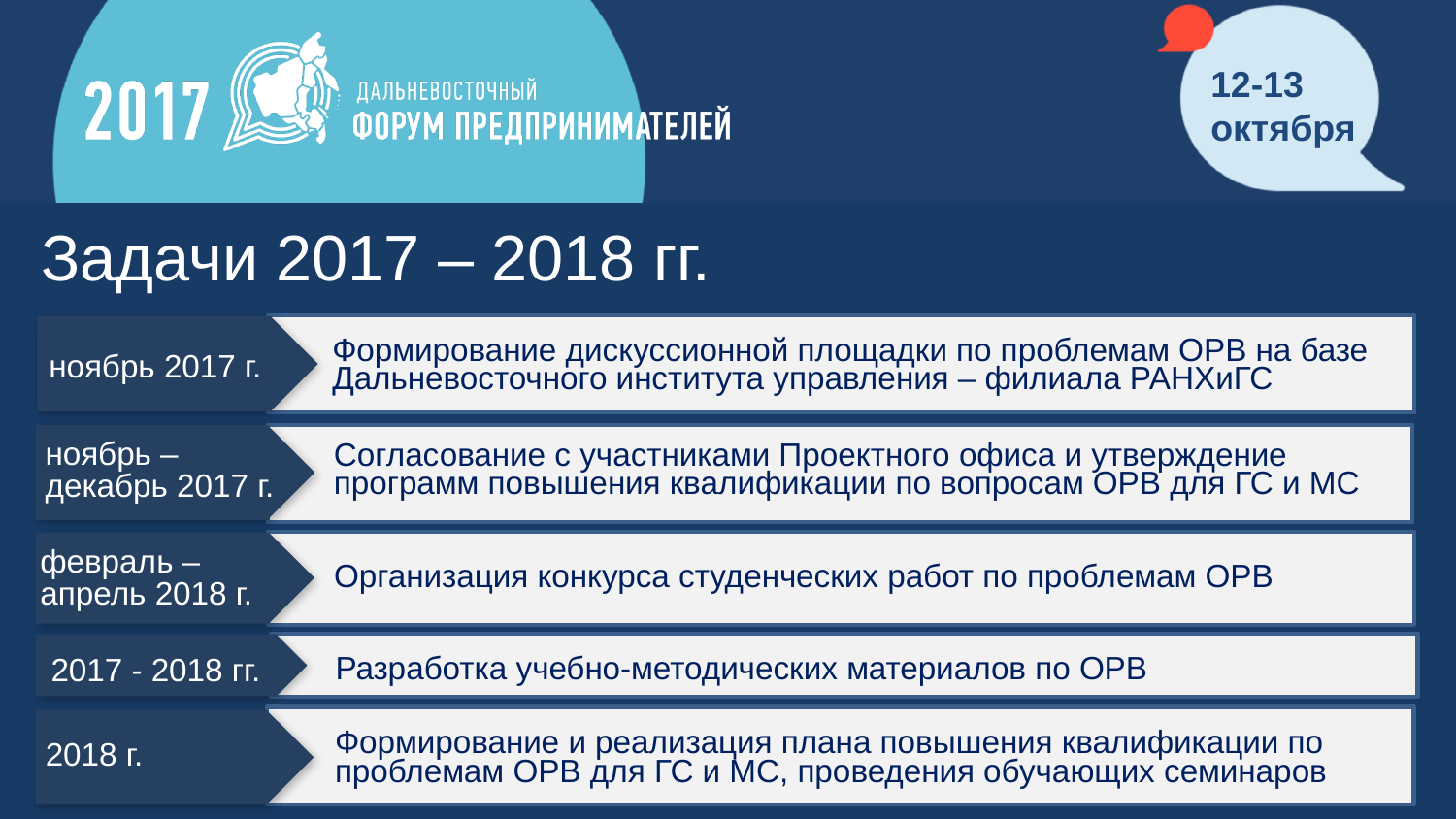

# Задачи 2017 – 2018 гг.

Формирование дискуссионной площадки по проблемам ОРВ на базе Дальневосточного института управления – филиала РАНХиГС
ноябрь 2017 г.

ноябрь – декабрь 2017 г.
Согласование с участниками Проектного офиса и утверждение программ повышения квалификации по вопросам ОРВ для ГС и МС

февраль – апрель 2018 г.
Организация конкурса студенческих работ по проблемам ОРВ

2017 - 2018 гг.
Разработка учебно-методических материалов по ОРВ

Формирование и реализация плана повышения квалификации по проблемам ОРВ для ГС и МС, проведения обучающих семинаров
2018 г.